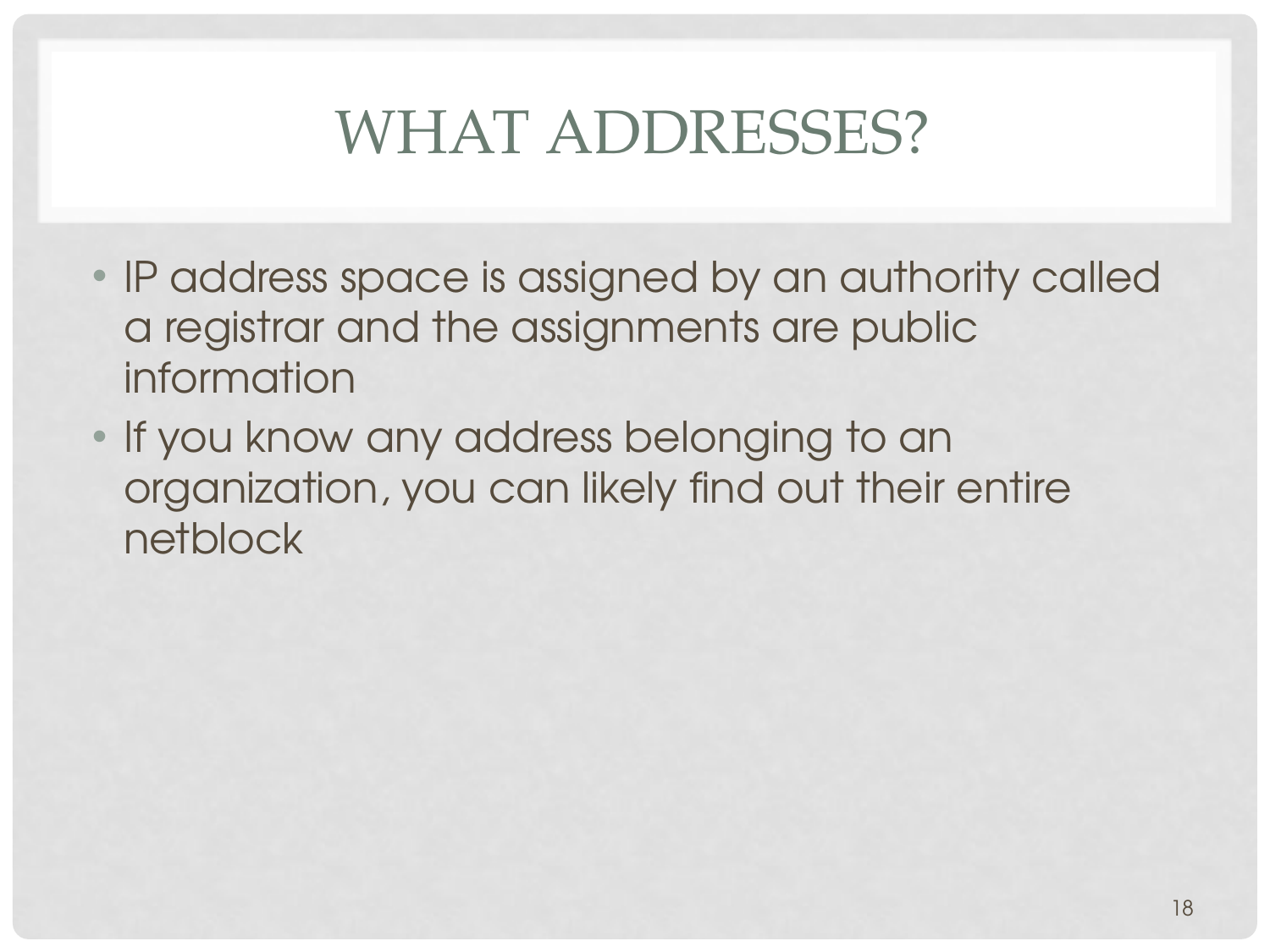

# What addresses?
IP address space is assigned by an authority called a registrar and the assignments are public information
If you know any address belonging to an organization, you can likely find out their entire netblock
18